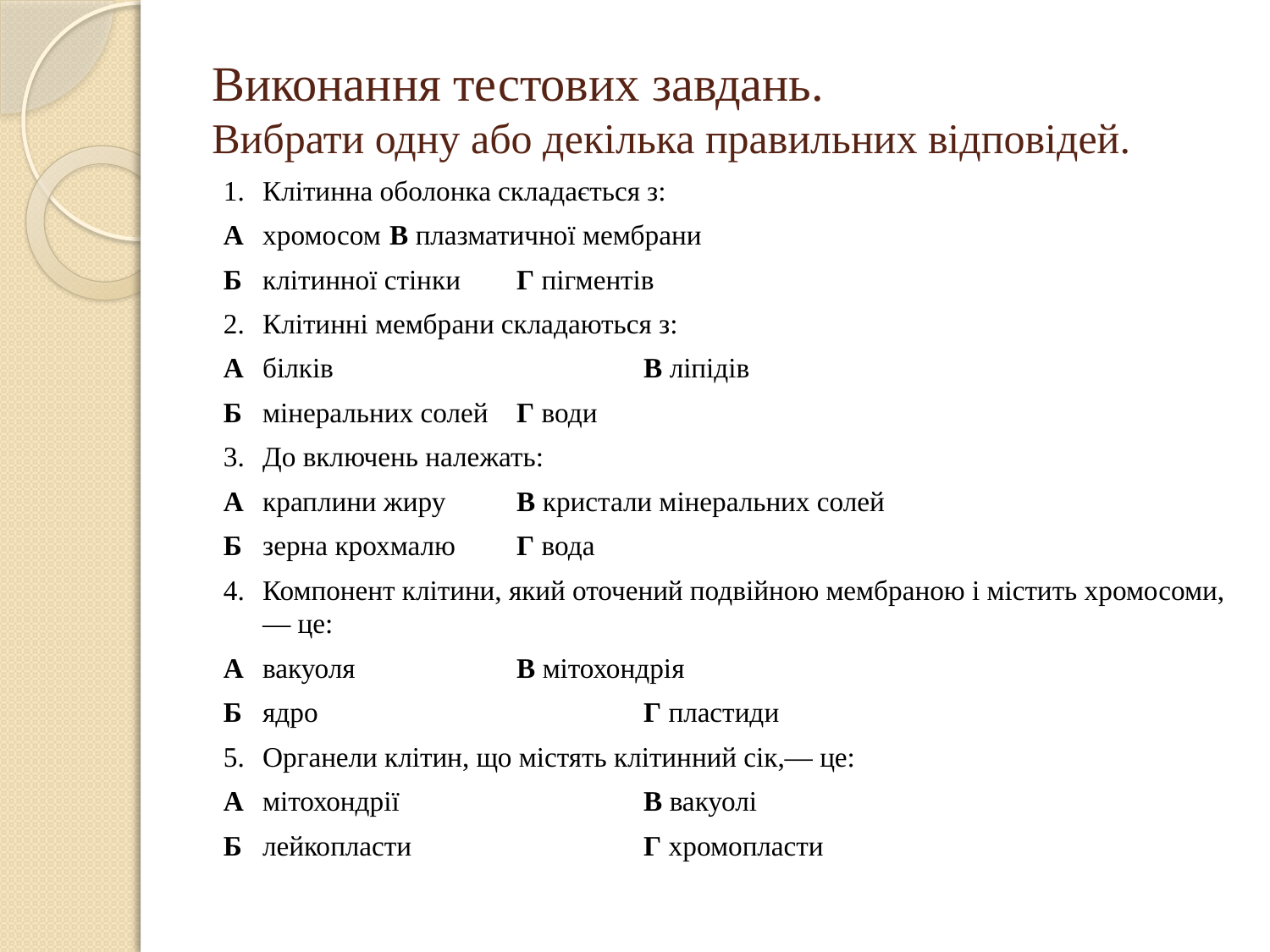

# Виконання тестових завдань. Вибрати одну або декілька правильних відповідей.
1.	Клітинна оболонка складається з:
А	хромосом	В плазматичної мембрани
Б	клітинної стінки	Г пігментів
2.	Клітинні мембрани складаються з:
А	білків			В ліпідів
Б	мінеральних солей	Г води
3.	До включень належать:
А	краплини жиру	В кристали мінеральних солей
Б	зерна крохмалю	Г вода
4.	Компонент клітини, який оточений подвійною мембраною і містить хромосоми,— це:
А	вакуоля		В мітохондрія
Б	ядро			Г пластиди
5.	Органели клітин, що містять клітинний сік,— це:
А	мітохондрії		В вакуолі
Б	лейкопласти		Г хромопласти